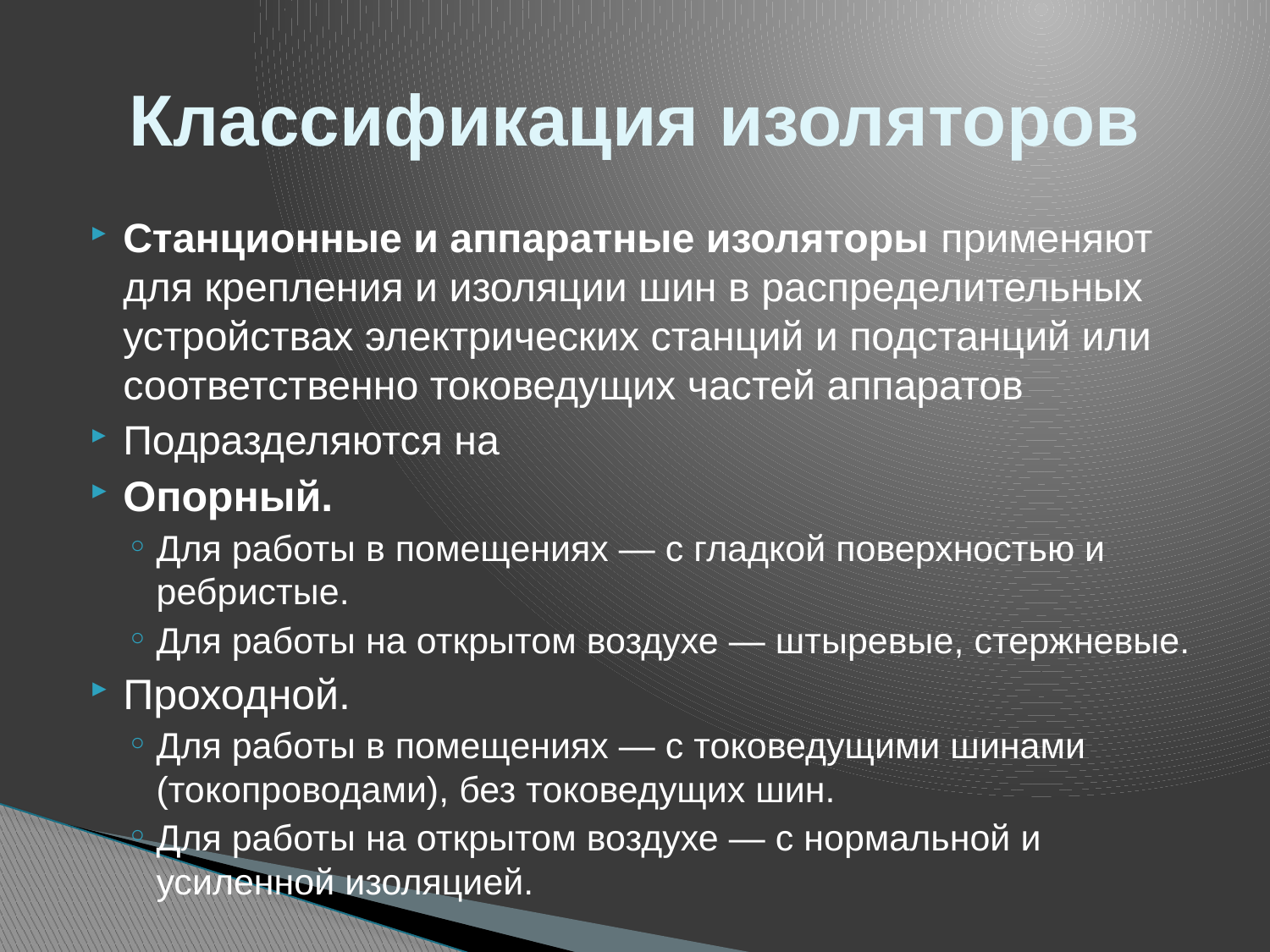

# Классификация изоляторов
Станционные и аппаратные изоляторы применяют для крепления и изоляции шин в распределительных устройствах электрических станций и подстанций или соответственно токоведущих частей аппаратов
Подразделяются на
Опорный.
Для работы в помещениях — с гладкой поверхностью и ребристые.
Для работы на открытом воздухе — штыревые, стержневые.
Проходной.
Для работы в помещениях — с токоведущими шинами (токопроводами), без токоведущих шин.
Для работы на открытом воздухе — с нормальной и усиленной изоляцией.